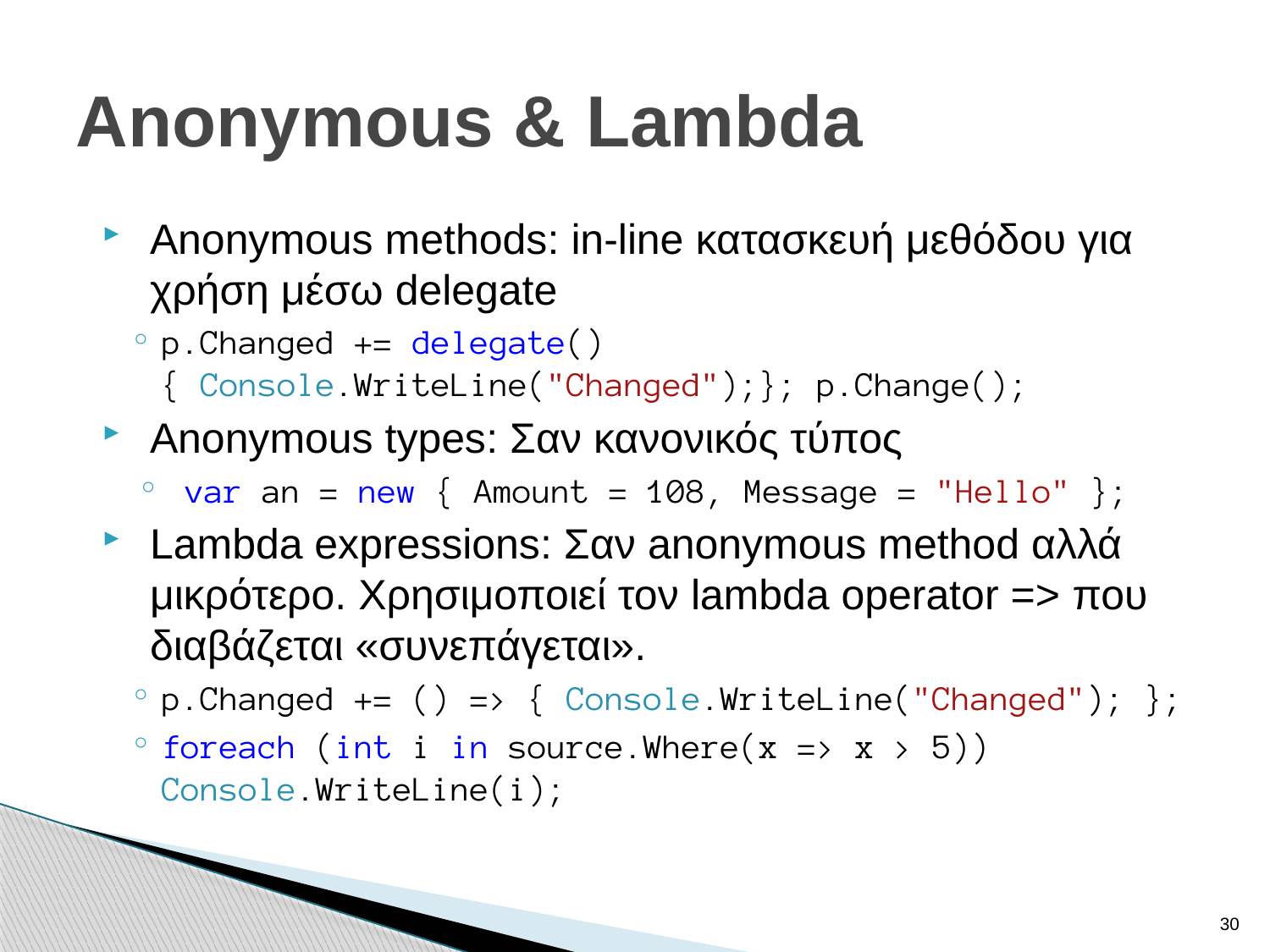

# Anonymous & Lambda
Anonymous methods: in-line κατασκευή μεθόδου για χρήση μέσω delegate
p.Changed += delegate() { Console.WriteLine("Changed");}; p.Change();
Anonymous types: Σαν κανονικός τύπος
var an = new { Amount = 108, Message = "Hello" };
Lambda expressions: Σαν anonymous method αλλά μικρότερο. Χρησιμοποιεί τον lambda operator => που διαβάζεται «συνεπάγεται».
p.Changed += () => { Console.WriteLine("Changed"); };
foreach (int i in source.Where(x => x > 5)) Console.WriteLine(i);

30